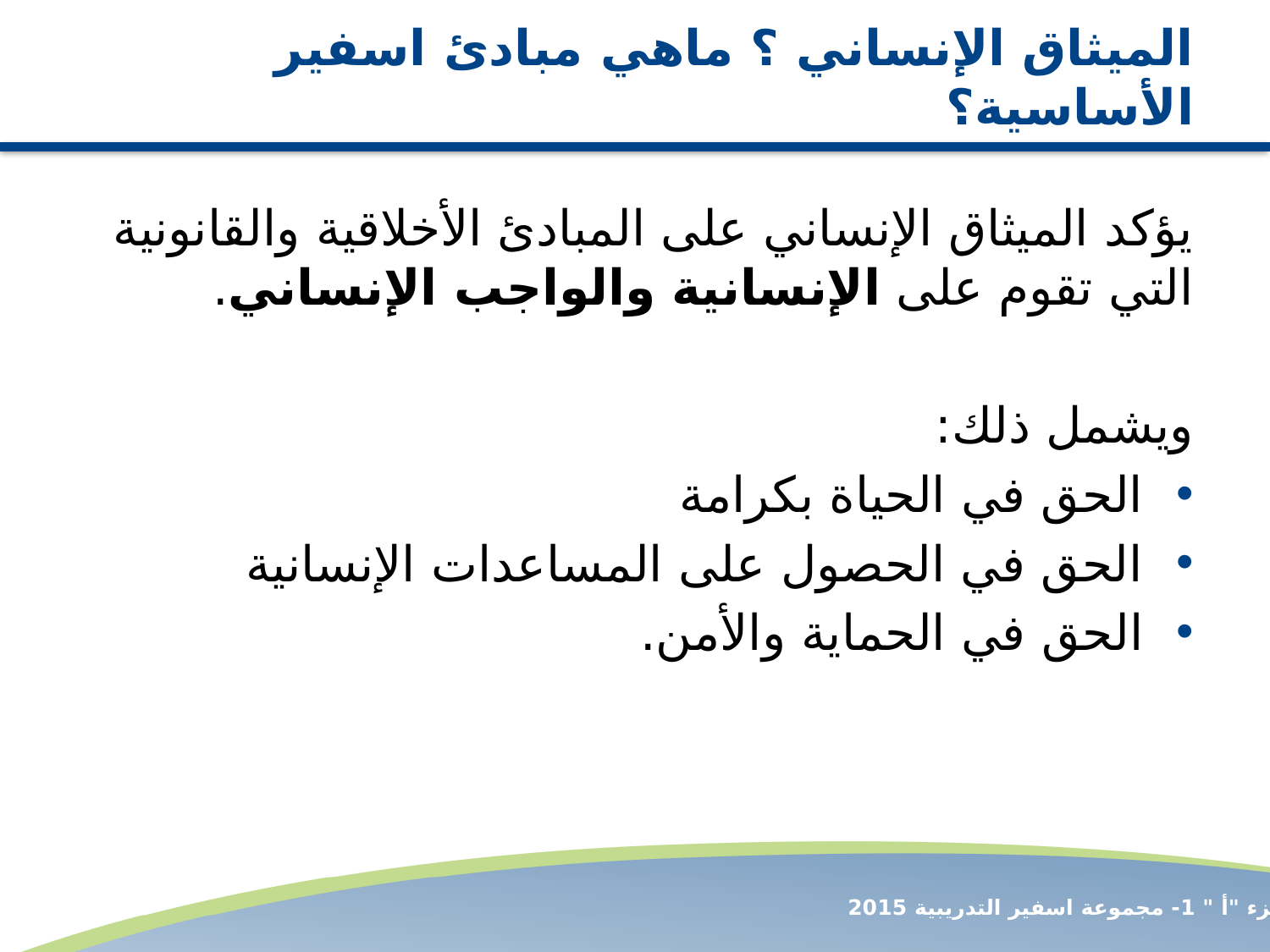

# الميثاق الإنساني ؟ ماهي مبادئ اسفير الأساسية؟
يؤكد الميثاق الإنساني على المبادئ الأخلاقية والقانونية التي تقوم على الإنسانية والواجب الإنساني.

ويشمل ذلك:
الحق في الحياة بكرامة
الحق في الحصول على المساعدات الإنسانية
الحق في الحماية والأمن.
الجزء "أ " 1- مجموعة اسفير التدريبية 2015